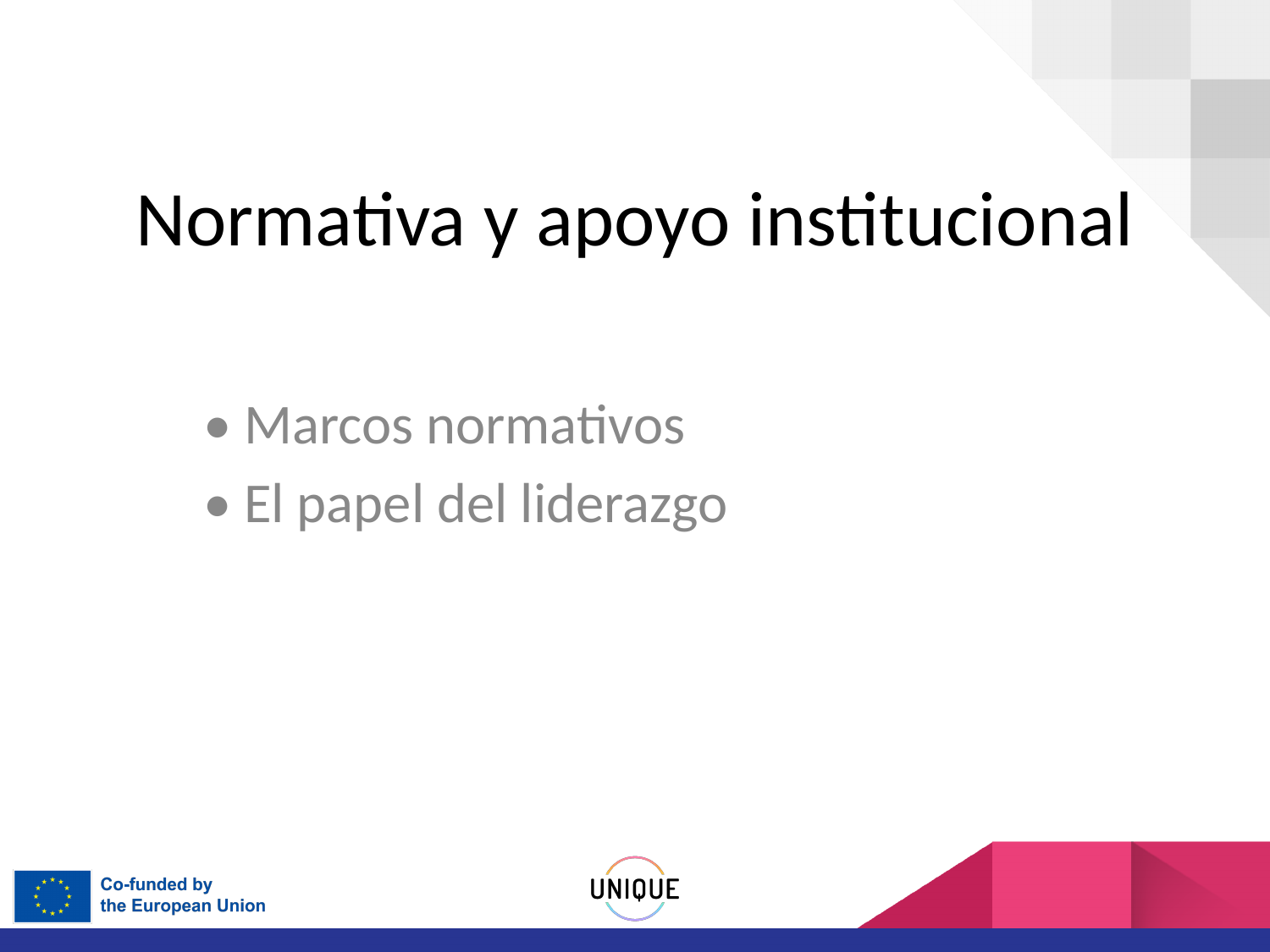

# Normativa y apoyo institucional
• Marcos normativos
• El papel del liderazgo